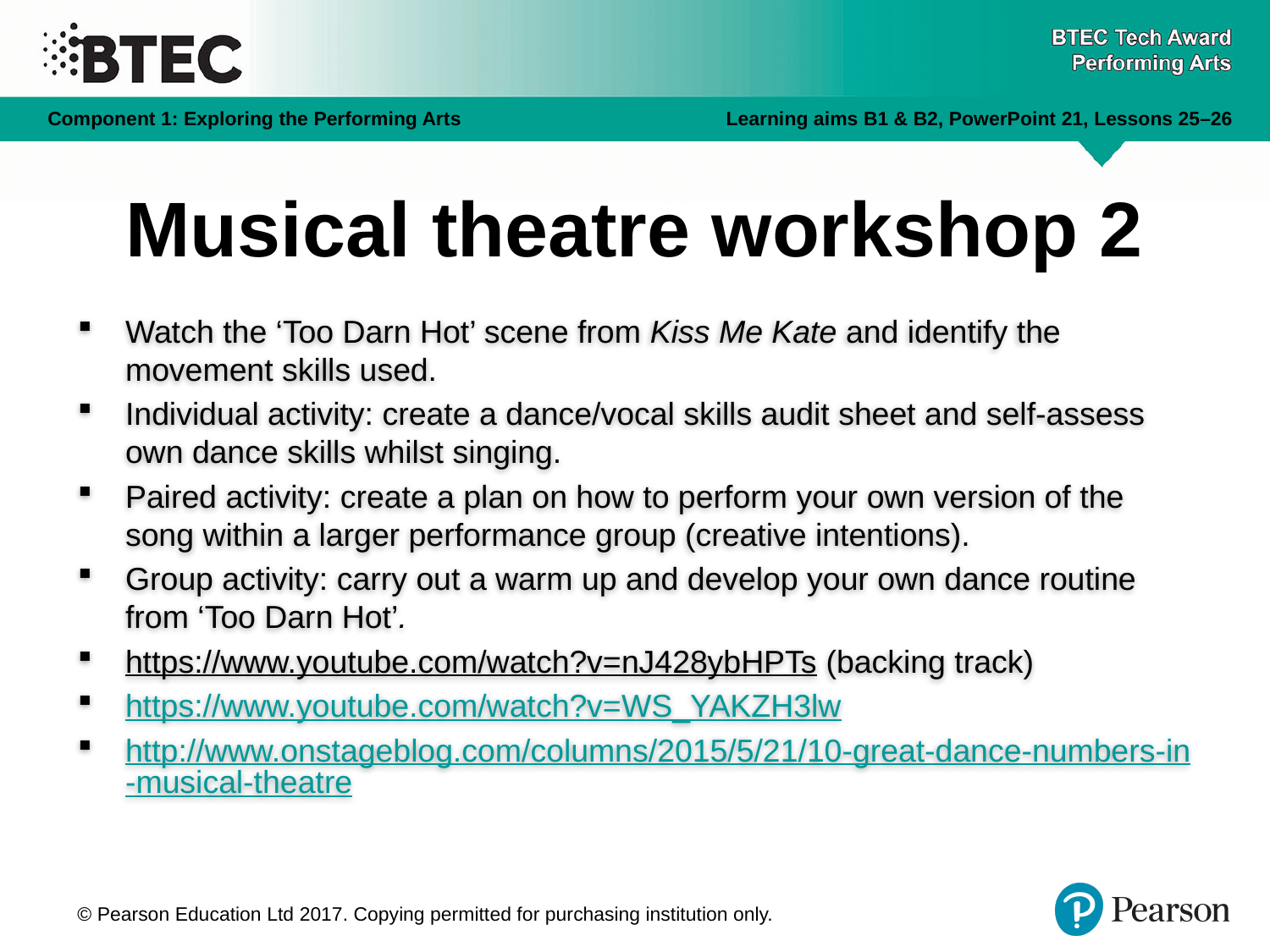

# Musical theatre workshop 2
Watch the ‘Too Darn Hot’ scene from Kiss Me Kate and identify the movement skills used.
Individual activity: create a dance/vocal skills audit sheet and self-assess own dance skills whilst singing.
Paired activity: create a plan on how to perform your own version of the song within a larger performance group (creative intentions).
Group activity: carry out a warm up and develop your own dance routine from ‘Too Darn Hot’.
https://www.youtube.com/watch?v=nJ428ybHPTs (backing track)
https://www.youtube.com/watch?v=WS_YAKZH3lw
http://www.onstageblog.com/columns/2015/5/21/10-great-dance-numbers-in-musical-theatre

© Pearson Education Ltd 2017. Copying permitted for purchasing institution only.